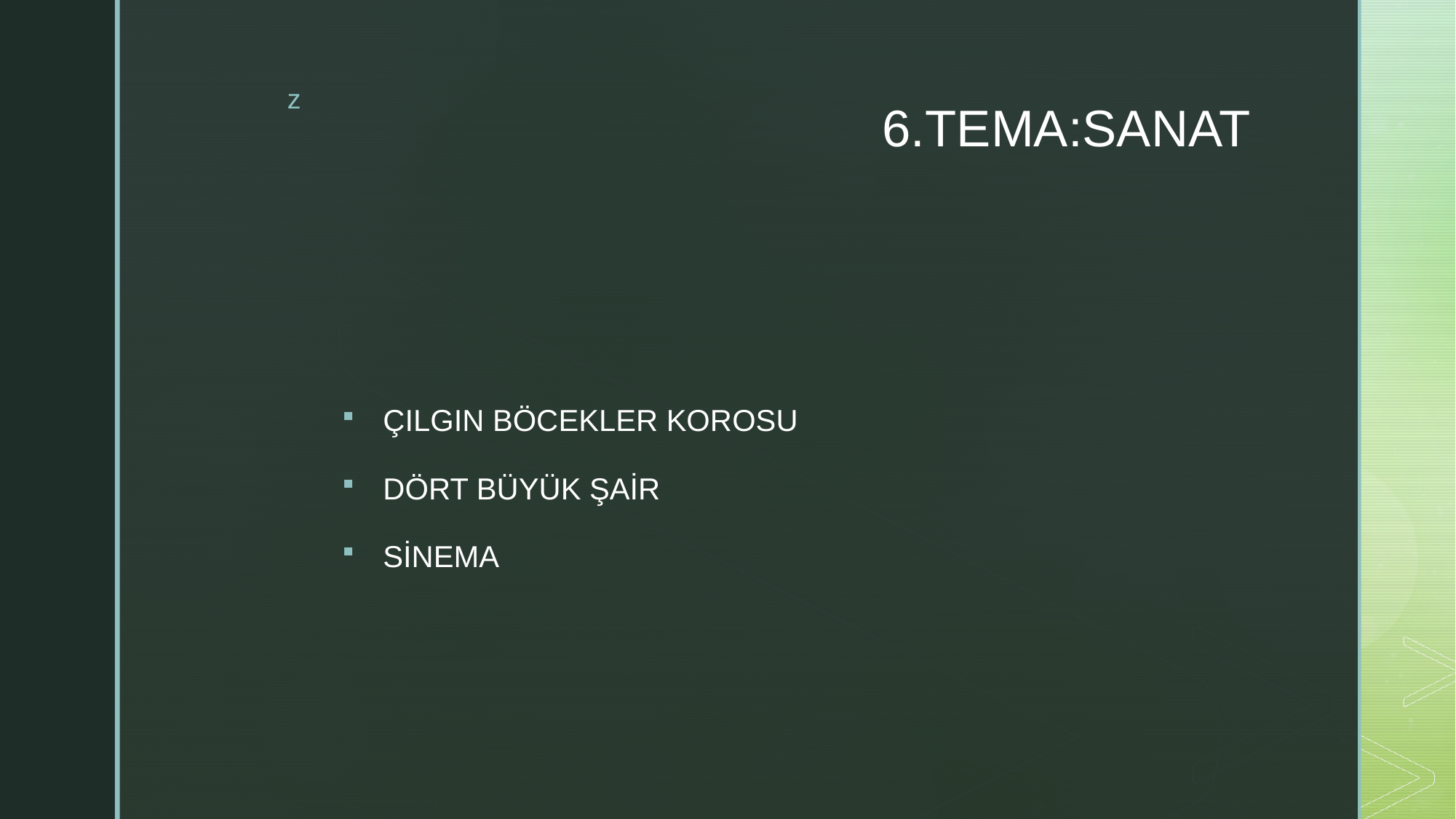

# 6.TEMA:SANAT
ÇILGIN BÖCEKLER KOROSU
DÖRT BÜYÜK ŞAİR
SİNEMA